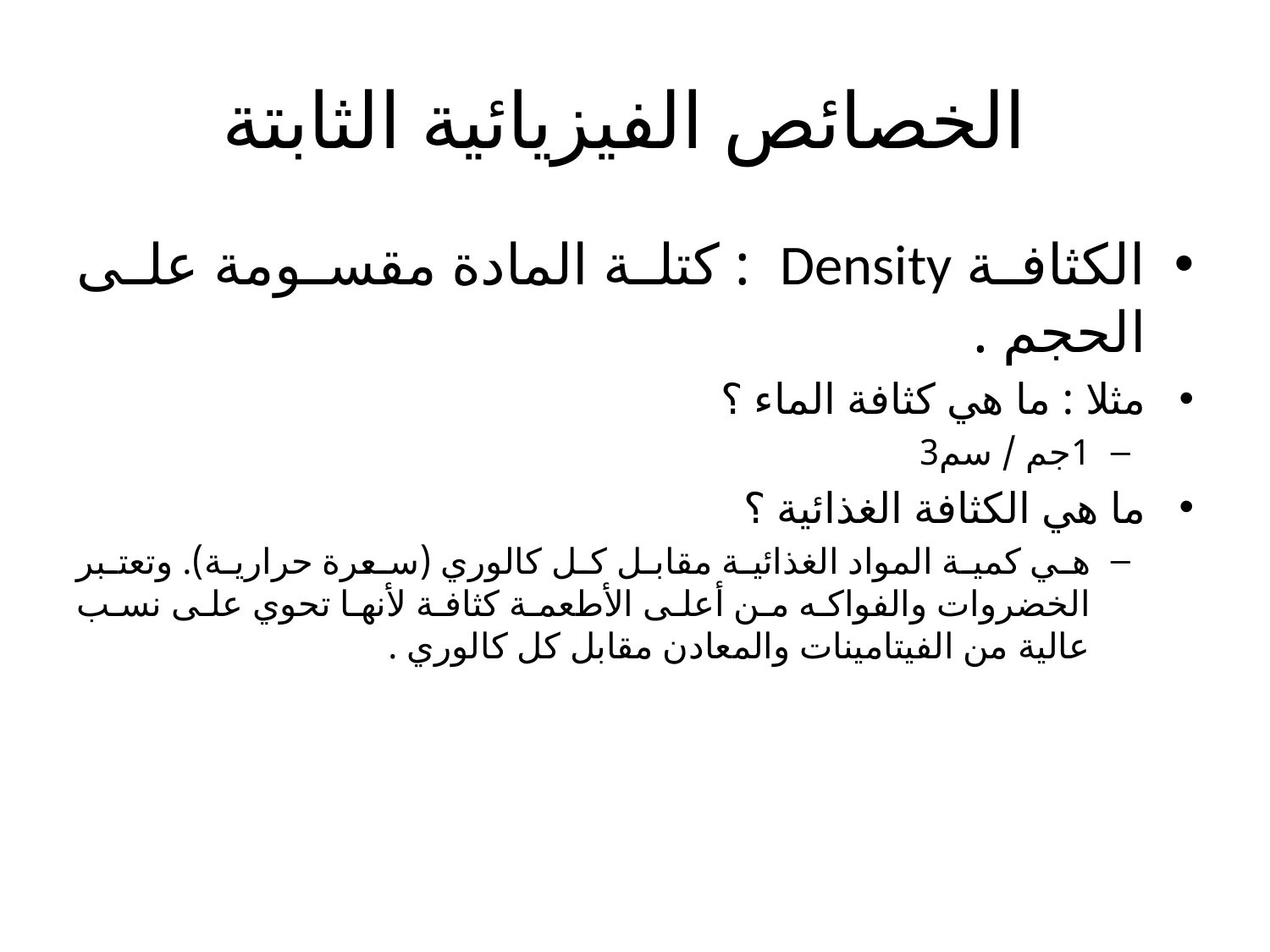

# الخصائص الفيزيائية الثابتة
الكثافة Density  : كتلة المادة مقسومة على الحجم .
مثلا : ما هي كثافة الماء ؟
1جم / سم3
ما هي الكثافة الغذائية ؟
هي كمية المواد الغذائية مقابل كل كالوري (سعرة حرارية). وتعتبر الخضروات والفواكه من أعلى الأطعمة كثافة لأنها تحوي على نسب عالية من الفيتامينات والمعادن مقابل كل كالوري .